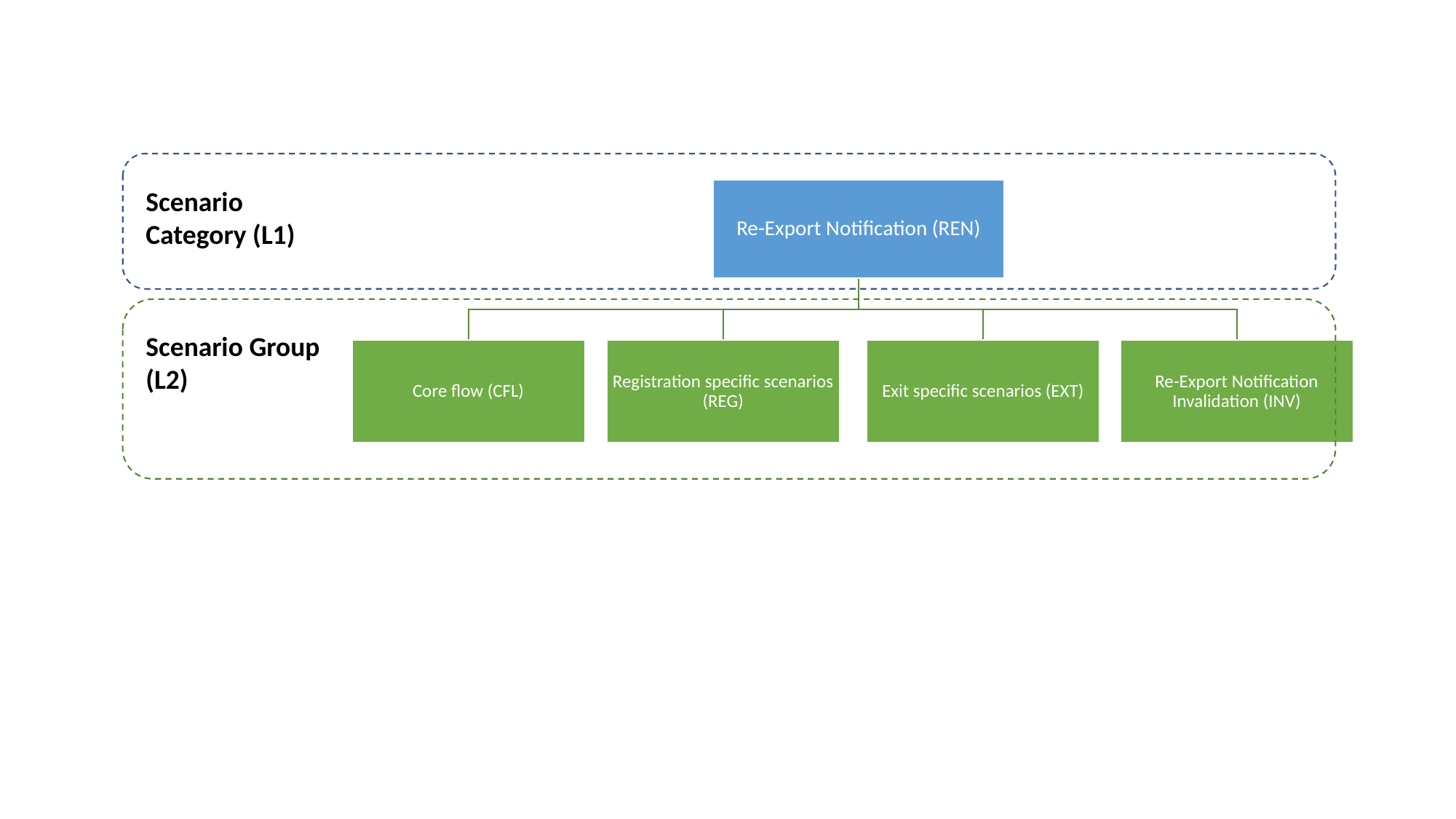

Re-Export Notification (REN)
Core flow (CFL)
Registration specific scenarios (REG)
Exit specific scenarios (EXT)
Re-Export Notification Invalidation (INV)

Scenario Category (L1)

Scenario Group (L2)